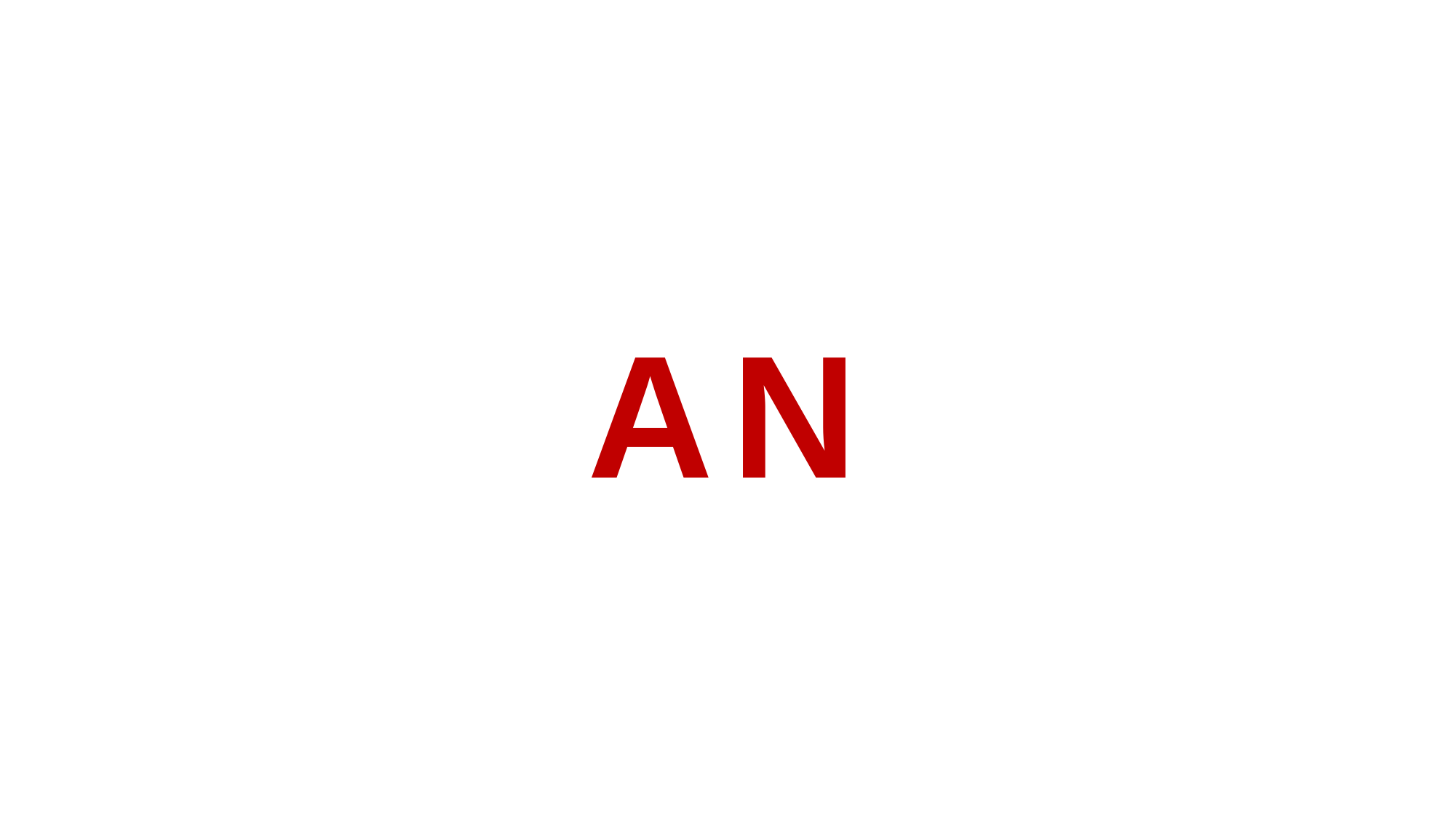

CREATIVE
2019

THANKS
PRESENTATION POWERPOINT TEMPLATE
MASYAFI STUDIO